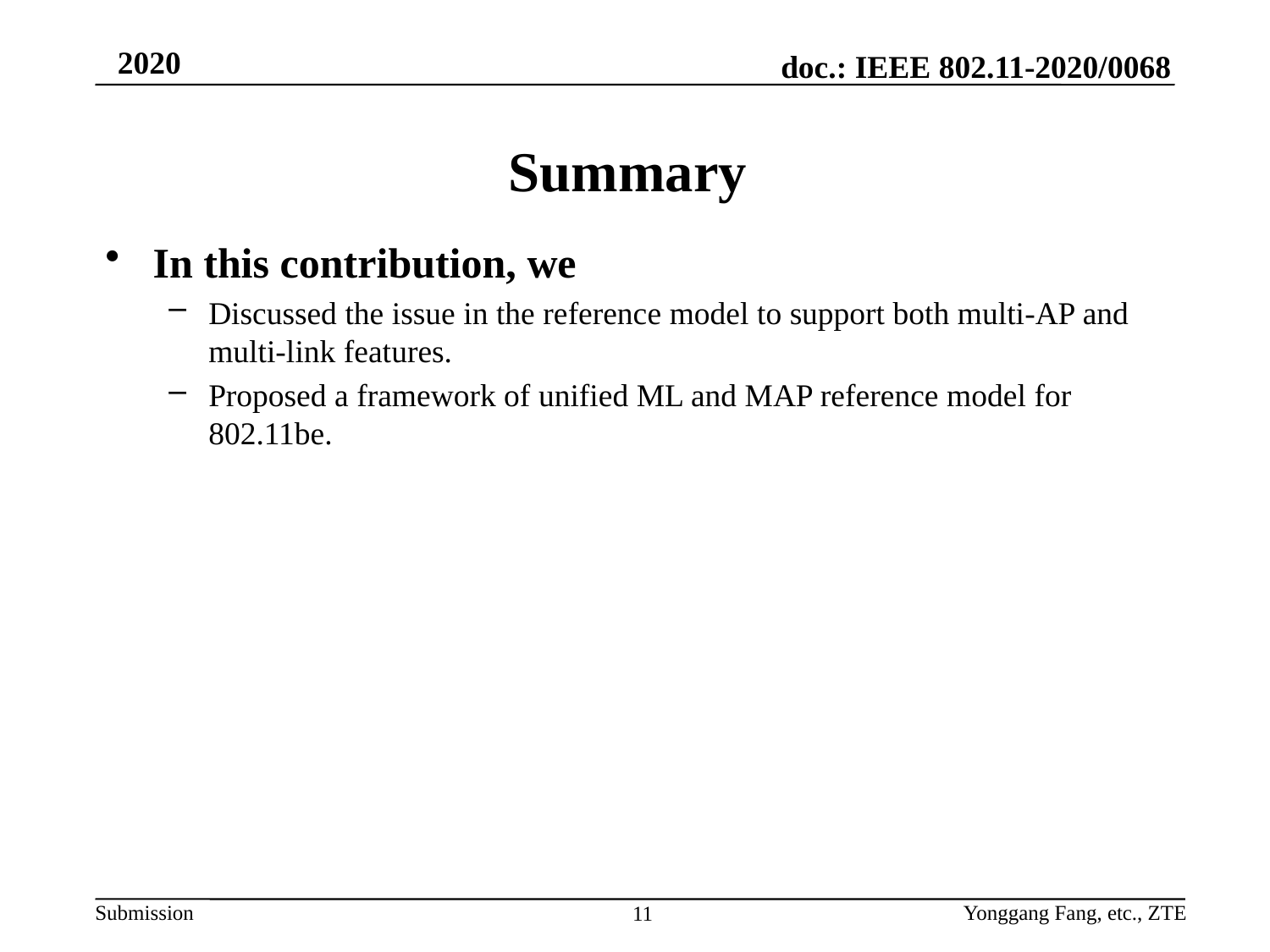

# Summary
In this contribution, we
Discussed the issue in the reference model to support both multi-AP and multi-link features.
Proposed a framework of unified ML and MAP reference model for 802.11be.

Yonggang Fang, etc., ZTE
11